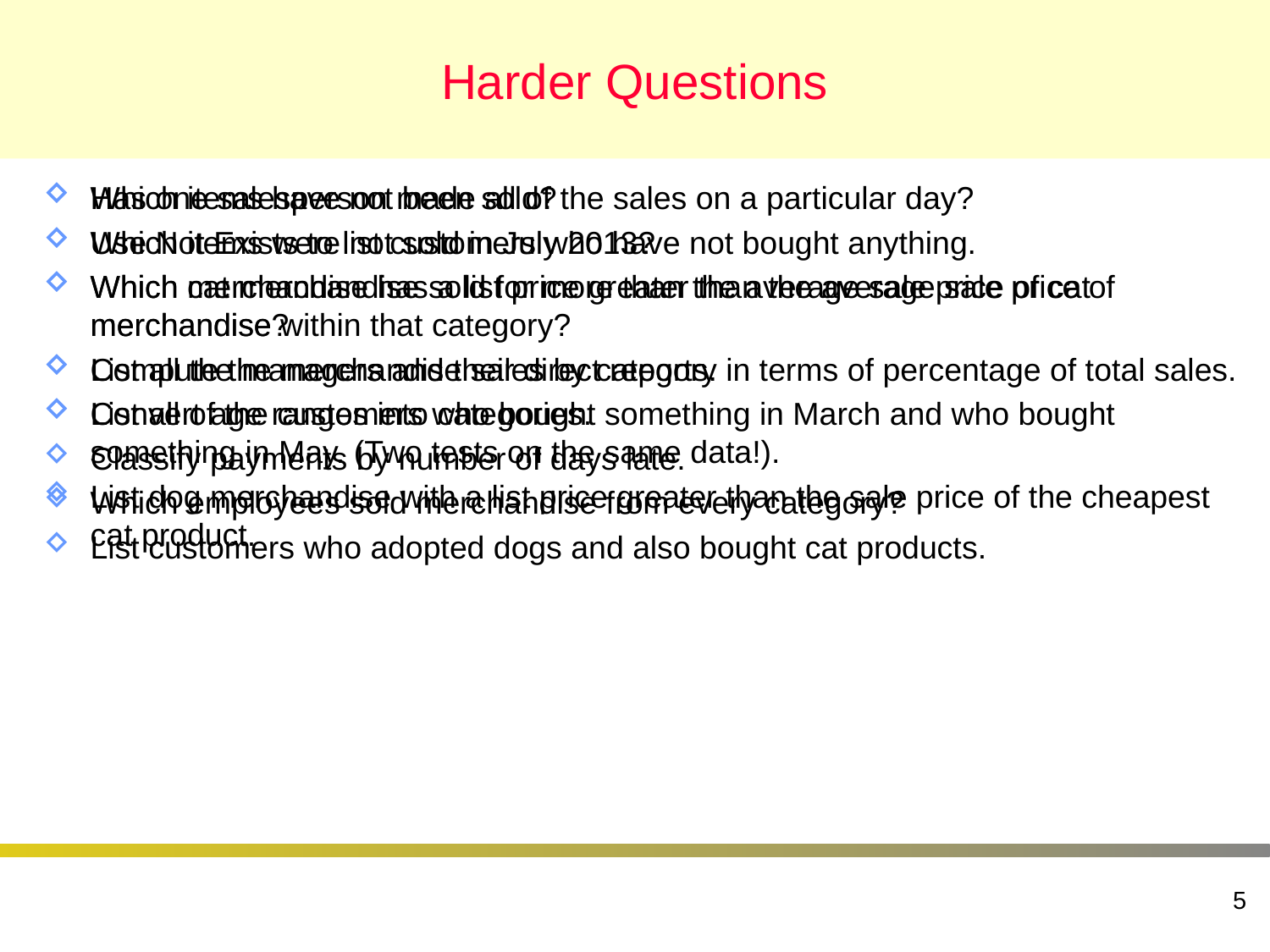

# Harder Questions
Which items have not been sold?
Which items were not sold in July 2013?
Which cat merchandise sold for more than the average sale price of cat merchandise?
Compute the merchandise sales by category in terms of percentage of total sales.
List all of the customers who bought something in March and who bought something in May. (Two tests on the same data!).
List dog merchandise with a list price greater than the sale price of the cheapest cat product.
Has one salesperson made all of the sales on a particular day?
Use Not Exists to list customers who have not bought anything.
Which merchandise has a list price greater than the average sale price of merchandise within that category?
List all the managers and their direct reports.
Convert age ranges into categories.
Classify payments by number of days late.
Which employees sold merchandise from every category?
List customers who adopted dogs and also bought cat products.
5